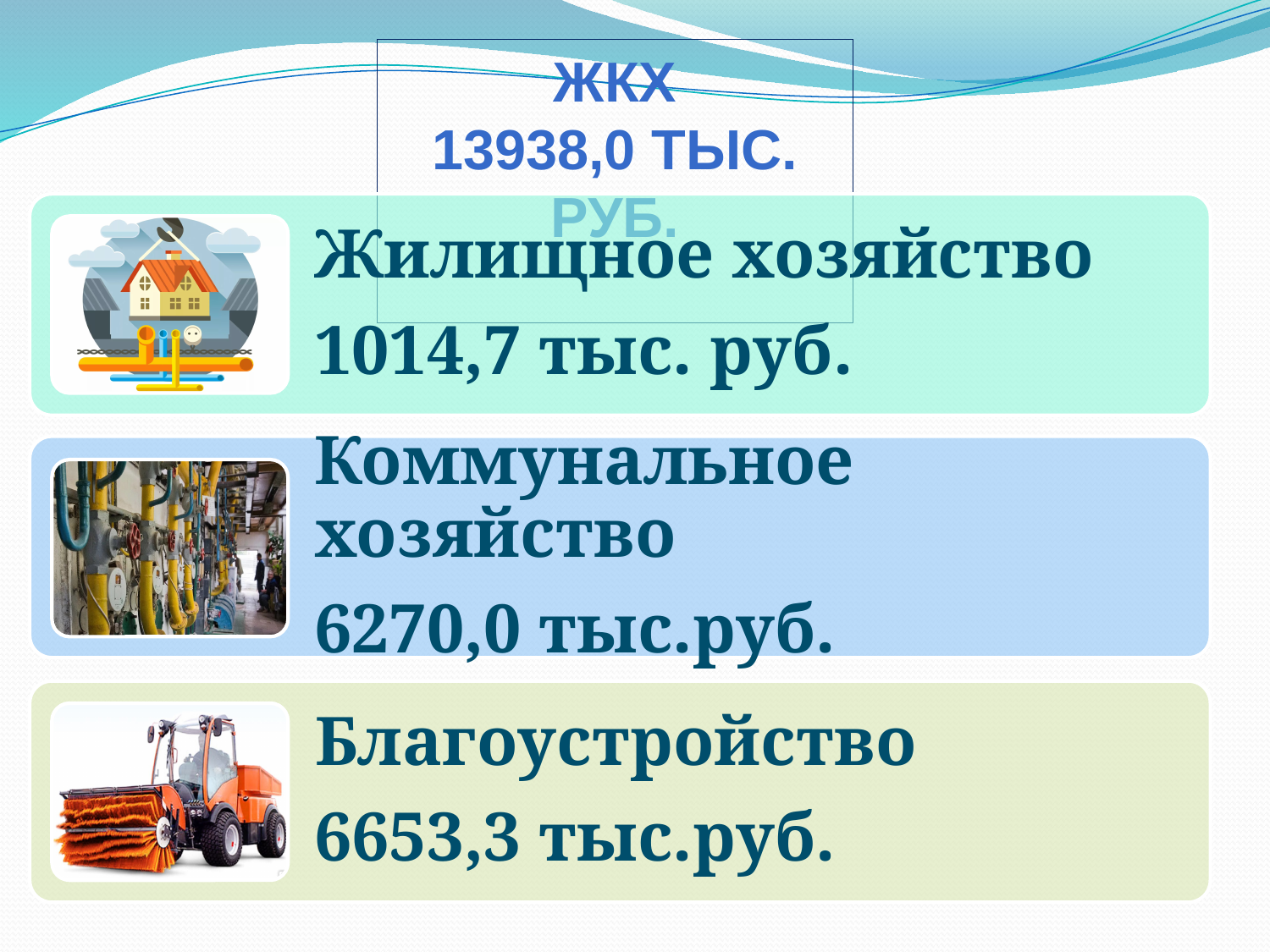

ЖКХ
13938,0 тыс. руб.

Жилищное хозяйство
1014,7 тыс. руб.
Коммунальное хозяйство
6270,0 тыс.руб.
Благоустройство
6653,3 тыс.руб.